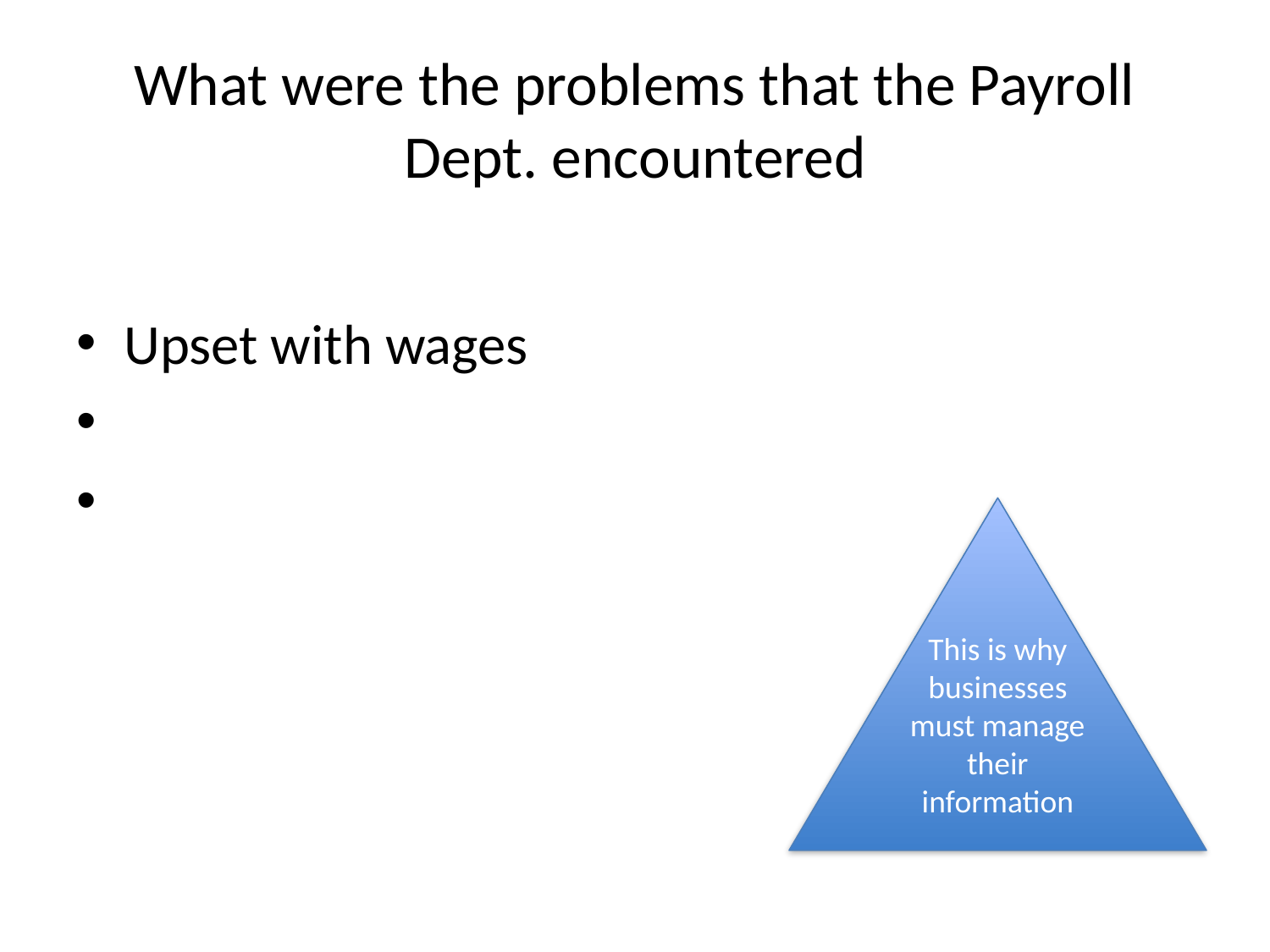

# What were the problems that the Payroll Dept. encountered

Upset with wages

This is why businesses must manage their information